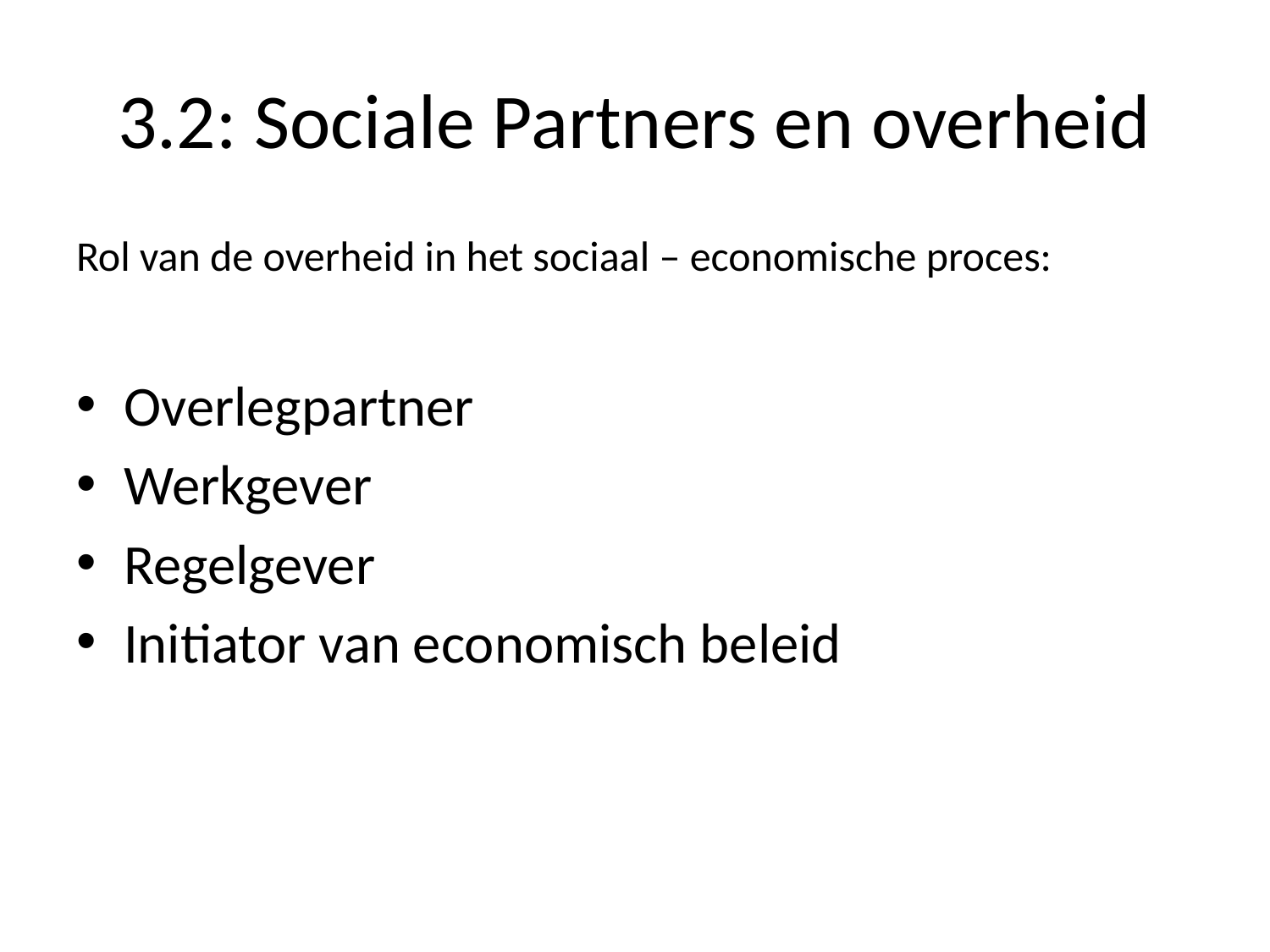

# 3.2: Sociale Partners en overheid
Rol van de overheid in het sociaal – economische proces:

Overlegpartner
Werkgever
Regelgever
Initiator van economisch beleid